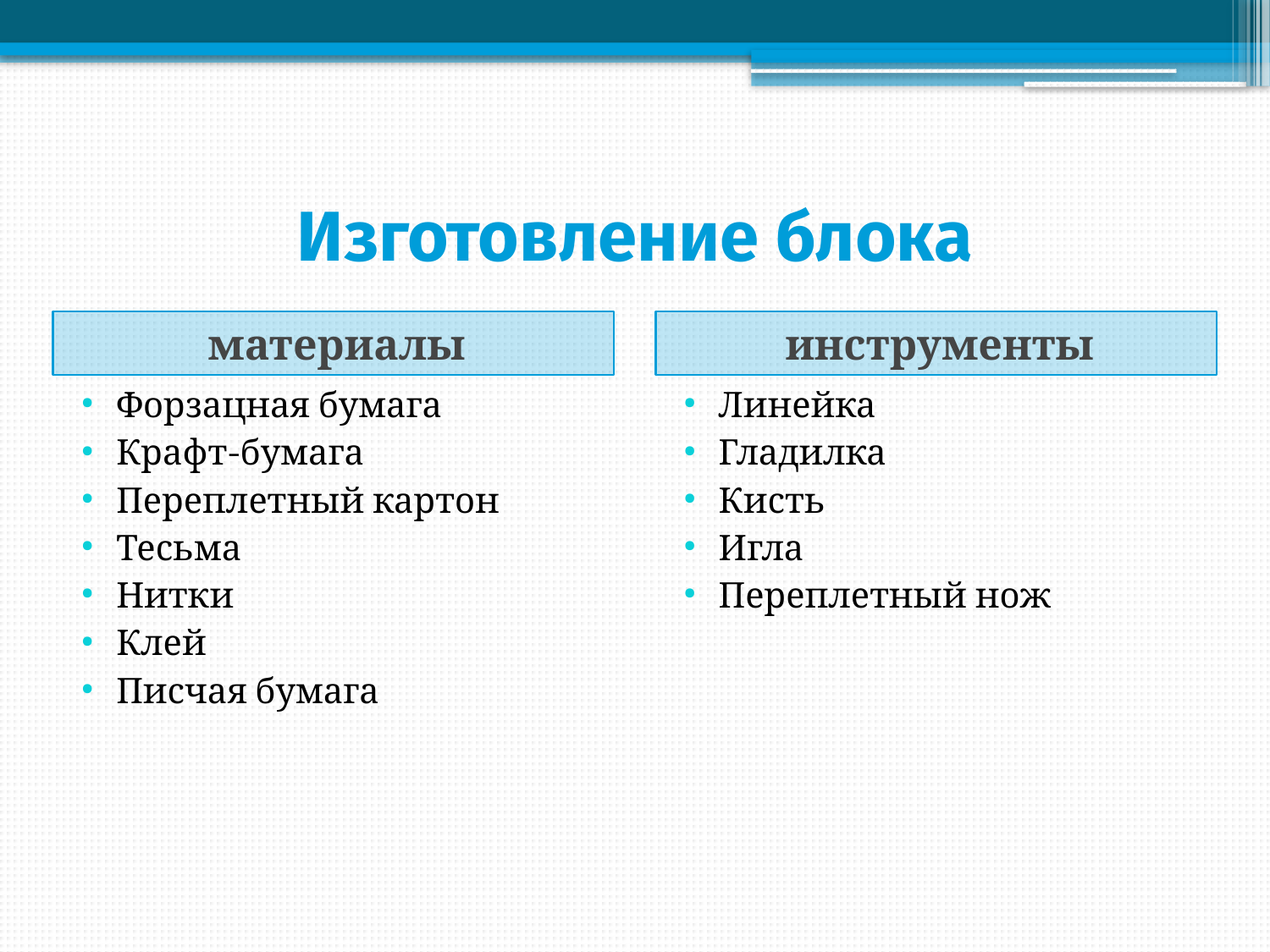

# Изготовление блока
материалы
инструменты
Форзацная бумага
Крафт-бумага
Переплетный картон
Тесьма
Нитки
Клей
Писчая бумага

Линейка
Гладилка
Кисть
Игла
Переплетный нож